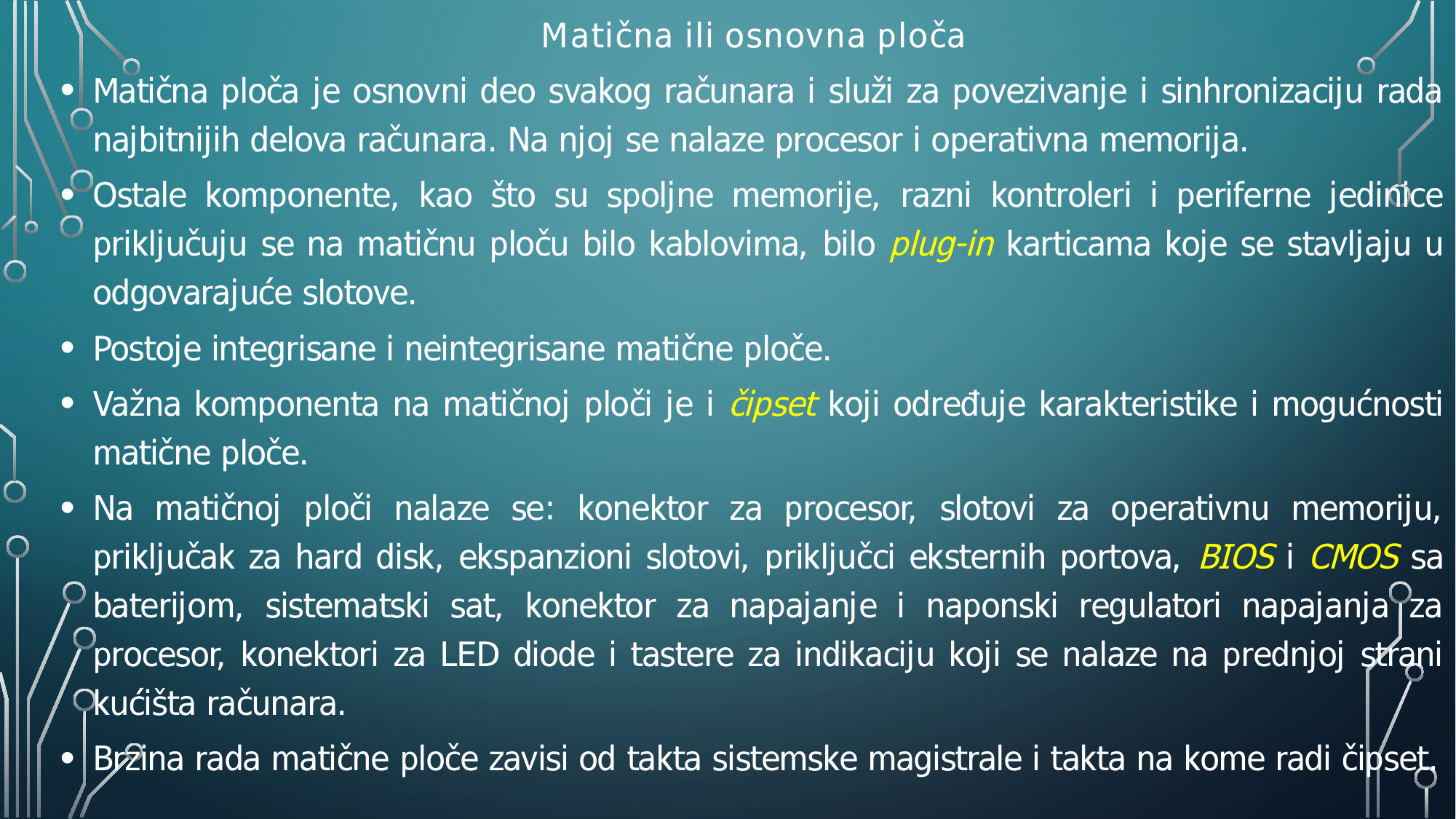

Matična ili osnovna ploča
Matična ploča je osnovni deo svakog računara i služi za povezivanje i sinhronizaciju rada najbitnijih delova računara. Na njoj se nalaze procesor i operativna memorija.
Ostale komponente, kao što su spoljne memorije, razni kontroleri i periferne jedinice priključuju se na matičnu ploču bilo kablovima, bilo plug-in karticama koje se stavljaju u odgovarajuće slotove.
Postoje integrisane i neintegrisane matične ploče.
Važna komponenta na matičnoj ploči je i čipset koji određuje karakteristike i mogućnosti matične ploče.
Na matičnoj ploči nalaze se: konektor za procesor, slotovi za operativnu memoriju, priključak za hard disk, ekspanzioni slotovi, priključci eksternih portova, BIOS i CMOS sa baterijom, sistematski sat, konektor za napajanje i naponski regulatori napajanja za procesor, konektori za LED diode i tastere za indikaciju koji se nalaze na prednjoj strani kućišta računara.
Brzina rada matične ploče zavisi od takta sistemske magistrale i takta na kome radi čipset.